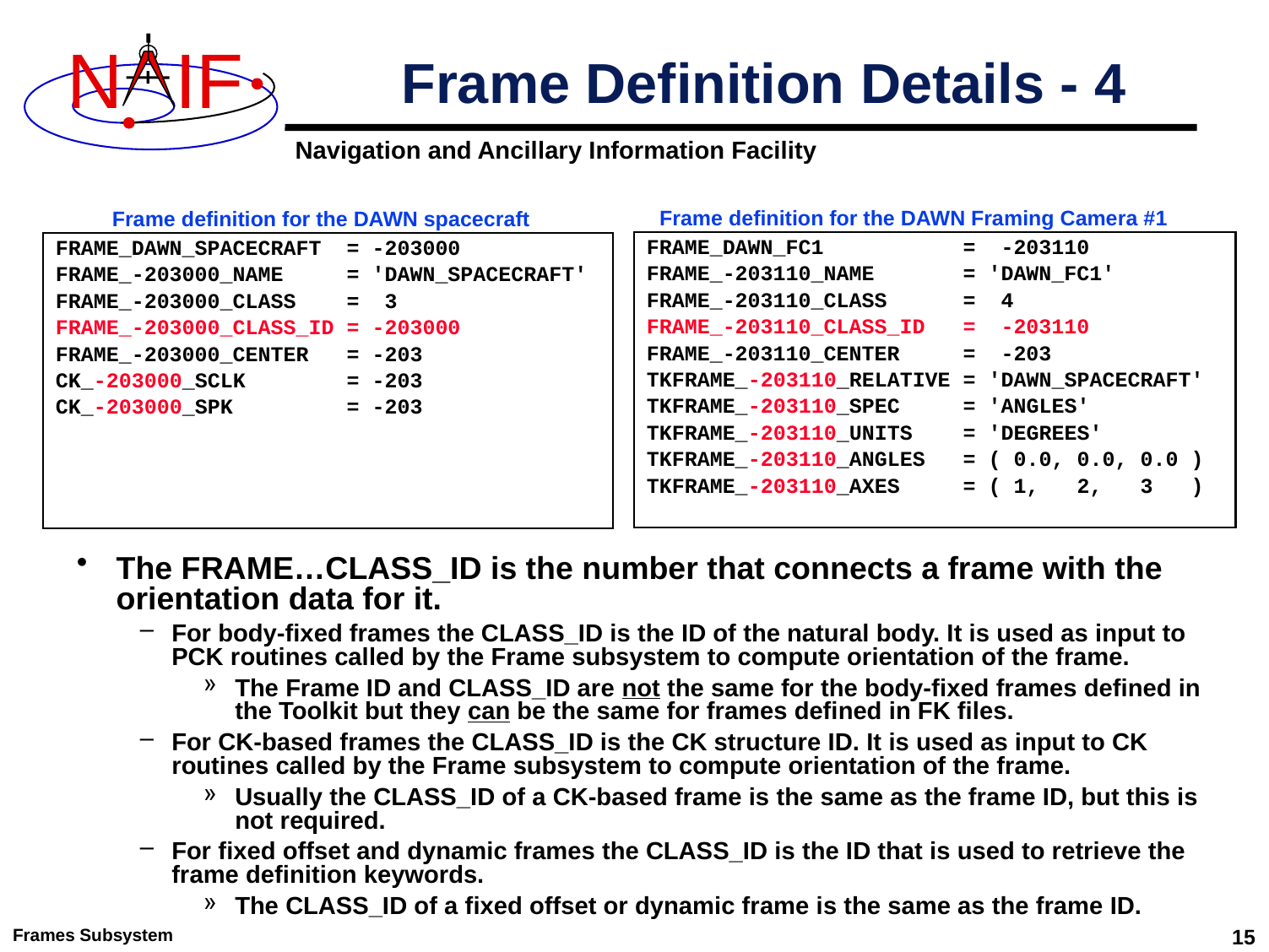

# Frame Definition Details - 4
Frame definition for the DAWN Framing Camera #1
Frame definition for the DAWN spacecraft
FRAME_DAWN_FC1           =  -203110
FRAME_-203110_NAME       = 'DAWN_FC1'
FRAME_-203110_CLASS      =  4
FRAME_-203110_CLASS_ID   =  -203110
FRAME_-203110_CENTER     =  -203
TKFRAME_-203110_RELATIVE = 'DAWN_SPACECRAFT'
TKFRAME_-203110_SPEC     = 'ANGLES'
TKFRAME_-203110_UNITS    = 'DEGREES'
TKFRAME_-203110_ANGLES   = ( 0.0, 0.0, 0.0 )
TKFRAME_-203110_AXES     = ( 1,   2,   3   )
FRAME_DAWN_SPACECRAFT  = -203000
FRAME_-203000_NAME     = 'DAWN_SPACECRAFT'
FRAME_-203000_CLASS    =  3
FRAME_-203000_CLASS_ID = -203000
FRAME_-203000_CENTER   = -203
CK_-203000_SCLK        = -203
CK_-203000_SPK         = -203
The FRAME…CLASS_ID is the number that connects a frame with the orientation data for it.
For body-fixed frames the CLASS_ID is the ID of the natural body. It is used as input to PCK routines called by the Frame subsystem to compute orientation of the frame.
The Frame ID and CLASS_ID are not the same for the body-fixed frames defined in the Toolkit but they can be the same for frames defined in FK files.
For CK-based frames the CLASS_ID is the CK structure ID. It is used as input to CK routines called by the Frame subsystem to compute orientation of the frame.
Usually the CLASS_ID of a CK-based frame is the same as the frame ID, but this is not required.
For fixed offset and dynamic frames the CLASS_ID is the ID that is used to retrieve the frame definition keywords.
The CLASS_ID of a fixed offset or dynamic frame is the same as the frame ID.
Frames Subsystem
15